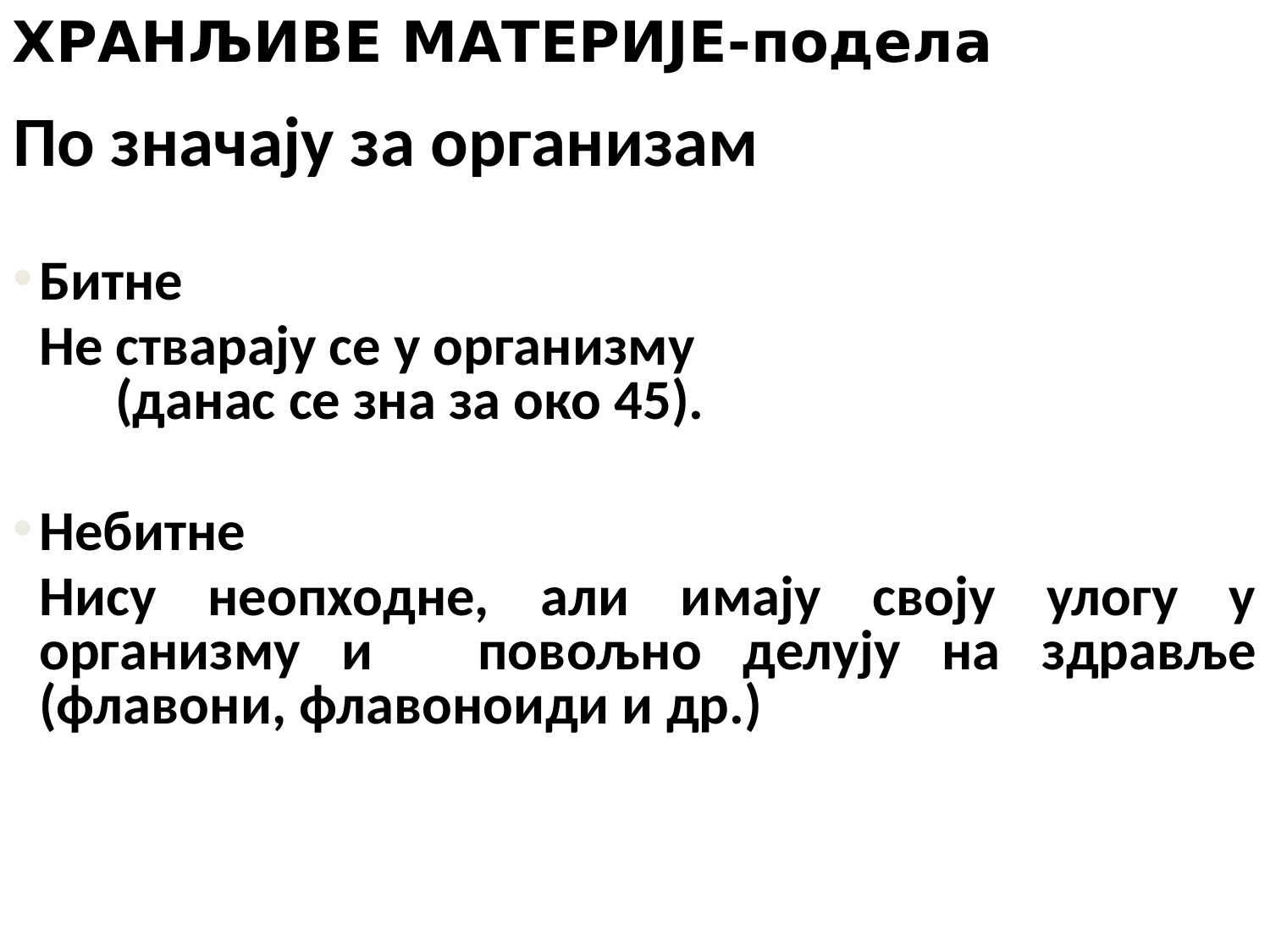

ХРАНЉИВЕ МАТЕРИЈЕ-подела
По значају за организам

Битне
	Не стварају се у организму                                                   (данас се зна за око 45).

Небитнe
	Нису неопходне, али имају своју улогу у организму и 	повољно делују на здравље (флавони, флавоноиди и др.)